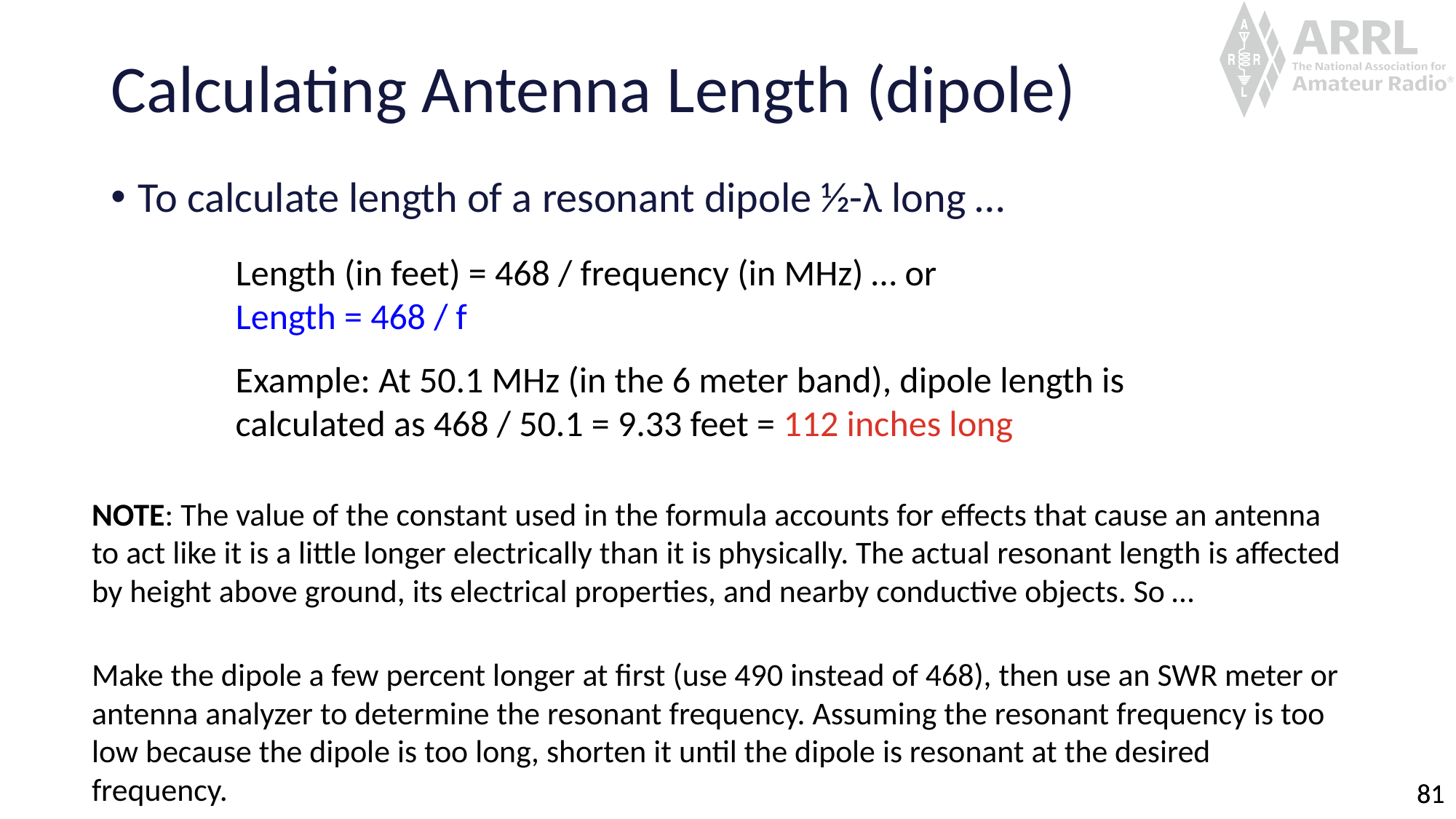

# Calculating Antenna Length (dipole)
To calculate length of a resonant dipole 1⁄2-λ long …
Length (in feet) = 468 / frequency (in MHz) … or
Length = 468 / f
Example: At 50.1 MHz (in the 6 meter band), dipole length is
calculated as 468 / 50.1 = 9.33 feet = 112 inches long
NOTE: The value of the constant used in the formula accounts for effects that cause an antenna to act like it is a little longer electrically than it is physically. The actual resonant length is affected by height above ground, its electrical properties, and nearby conductive objects. So …
Make the dipole a few percent longer at first (use 490 instead of 468), then use an SWR meter or antenna analyzer to determine the resonant frequency. Assuming the resonant frequency is too low because the dipole is too long, shorten it until the dipole is resonant at the desired frequency.